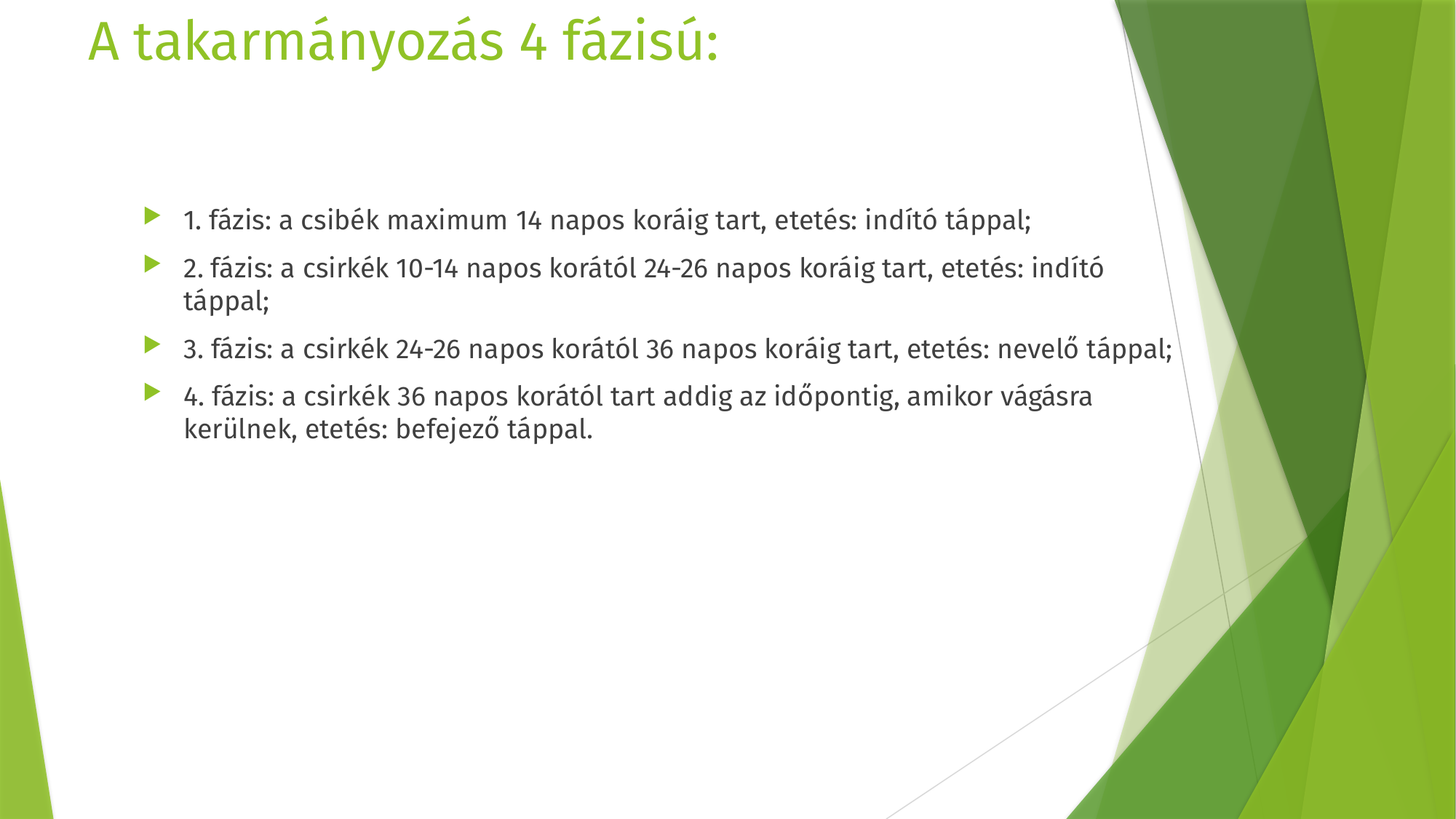

# A takarmányozás 4 fázisú:
1. fázis: a csibék maximum 14 napos koráig tart, etetés: indító táppal;
2. fázis: a csirkék 10-14 napos korától 24-26 napos koráig tart, etetés: indító táppal;
3. fázis: a csirkék 24-26 napos korától 36 napos koráig tart, etetés: nevelő táppal;
4. fázis: a csirkék 36 napos korától tart addig az időpontig, amikor vágásra kerülnek, etetés: befejező táppal.